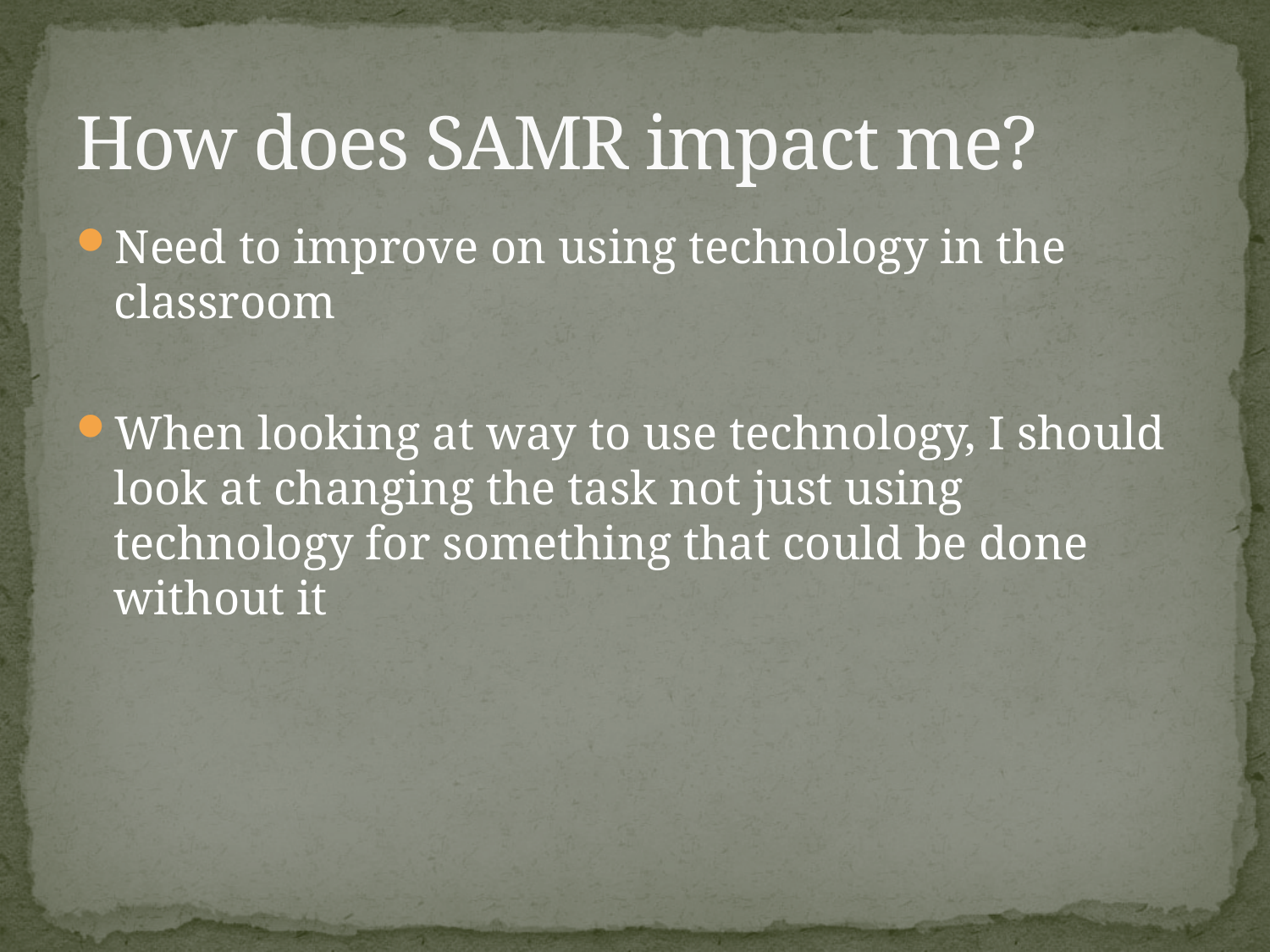

# How does SAMR impact me?
Need to improve on using technology in the classroom

When looking at way to use technology, I should look at changing the task not just using technology for something that could be done without it